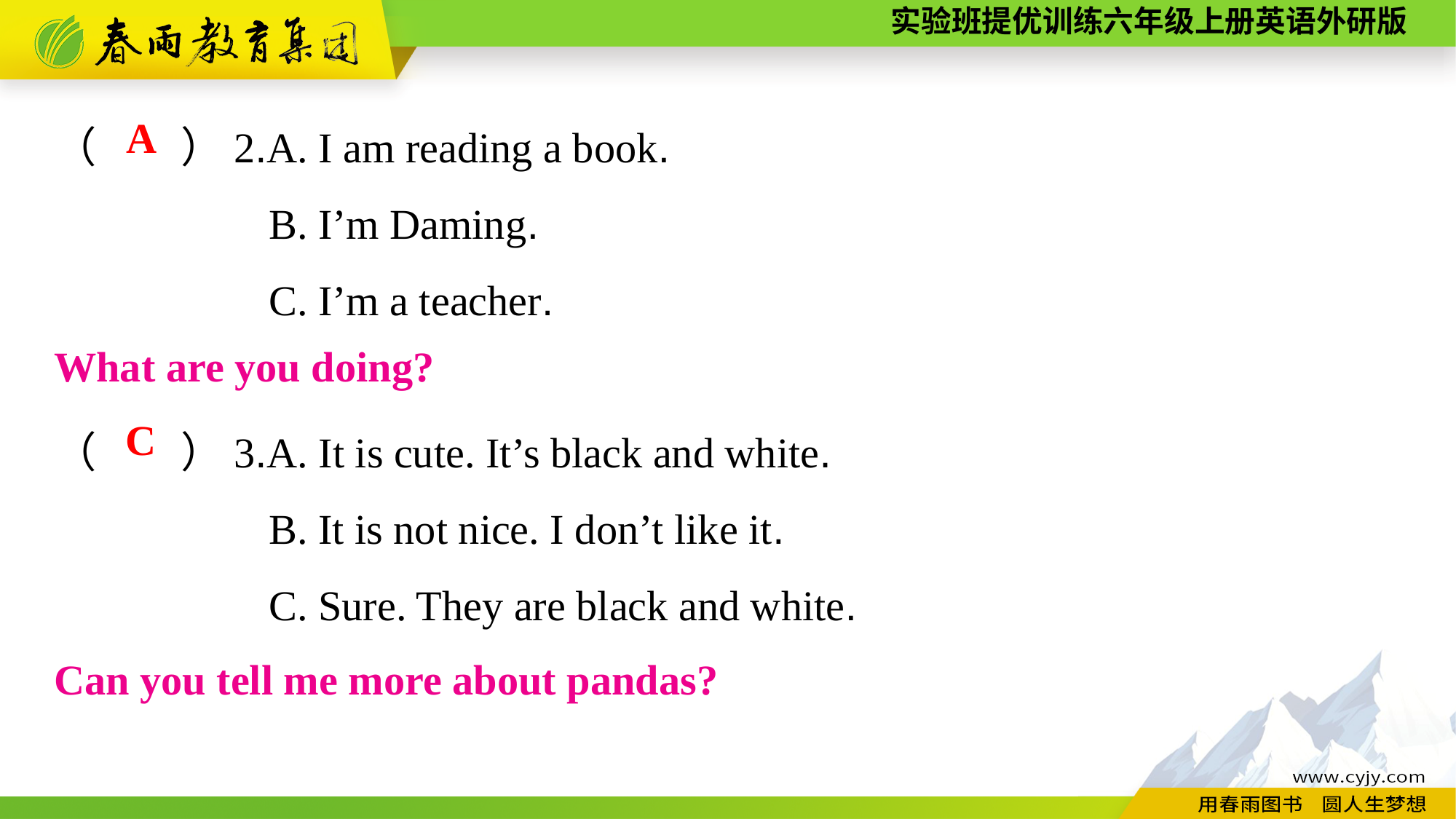

（　　）2.A. I am reading a book.
B. I’m Daming.
C. I’m a teacher.

（　　）3.A. It is cute. It’s black and white.
B. It is not nice. I don’t like it.
C. Sure. They are black and white.
A
What are you doing?
C
Can you tell me more about pandas?